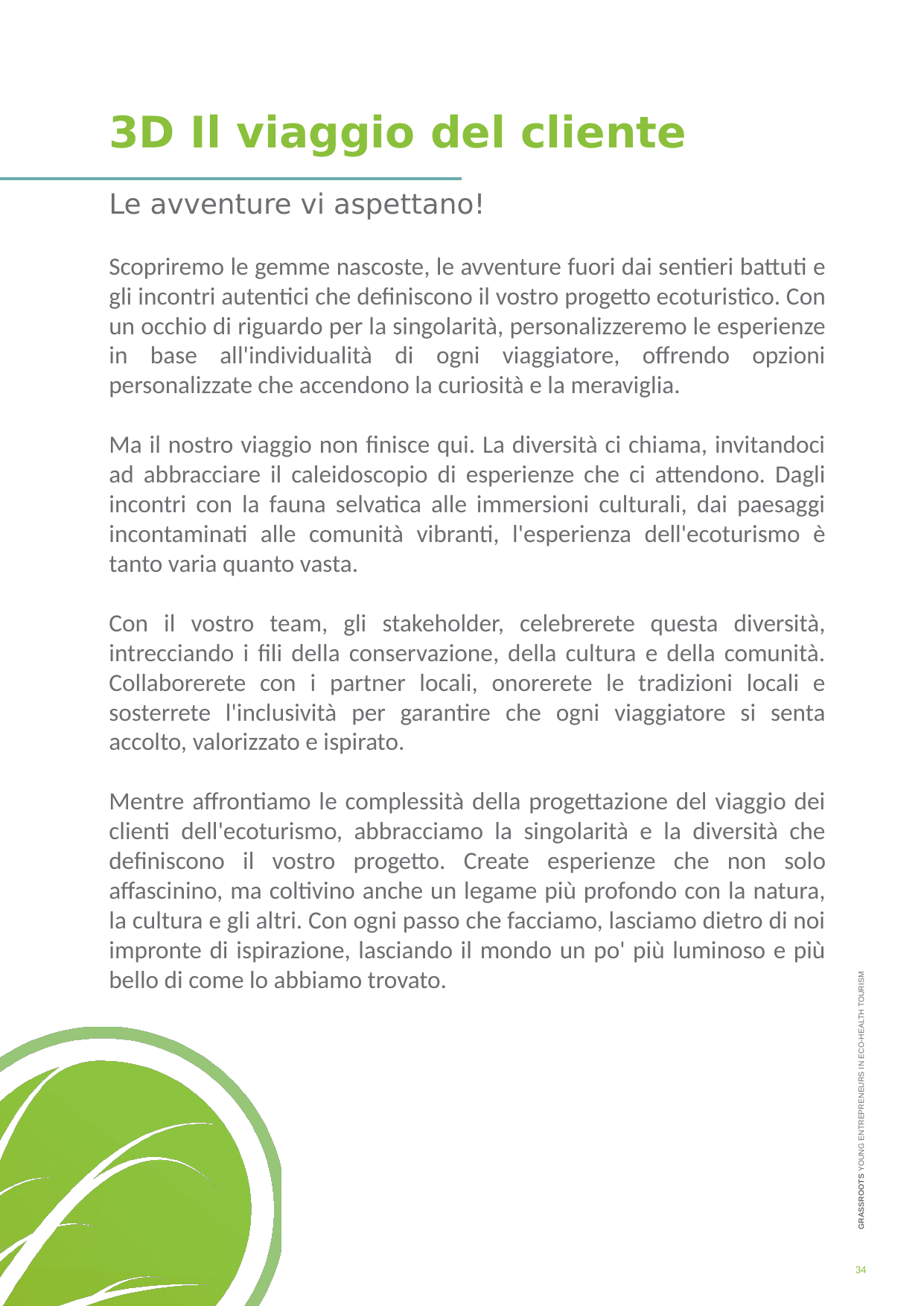

3D Il viaggio del cliente
Le avventure vi aspettano!
Scopriremo le gemme nascoste, le avventure fuori dai sentieri battuti e gli incontri autentici che definiscono il vostro progetto ecoturistico. Con un occhio di riguardo per la singolarità, personalizzeremo le esperienze in base all'individualità di ogni viaggiatore, offrendo opzioni personalizzate che accendono la curiosità e la meraviglia.

Ma il nostro viaggio non finisce qui. La diversità ci chiama, invitandoci ad abbracciare il caleidoscopio di esperienze che ci attendono. Dagli incontri con la fauna selvatica alle immersioni culturali, dai paesaggi incontaminati alle comunità vibranti, l'esperienza dell'ecoturismo è tanto varia quanto vasta.
Con il vostro team, gli stakeholder, celebrerete questa diversità, intrecciando i fili della conservazione, della cultura e della comunità. Collaborerete con i partner locali, onorerete le tradizioni locali e sosterrete l'inclusività per garantire che ogni viaggiatore si senta accolto, valorizzato e ispirato.
Mentre affrontiamo le complessità della progettazione del viaggio dei clienti dell'ecoturismo, abbracciamo la singolarità e la diversità che definiscono il vostro progetto. Create esperienze che non solo affascinino, ma coltivino anche un legame più profondo con la natura, la cultura e gli altri. Con ogni passo che facciamo, lasciamo dietro di noi impronte di ispirazione, lasciando il mondo un po' più luminoso e più bello di come lo abbiamo trovato.

34